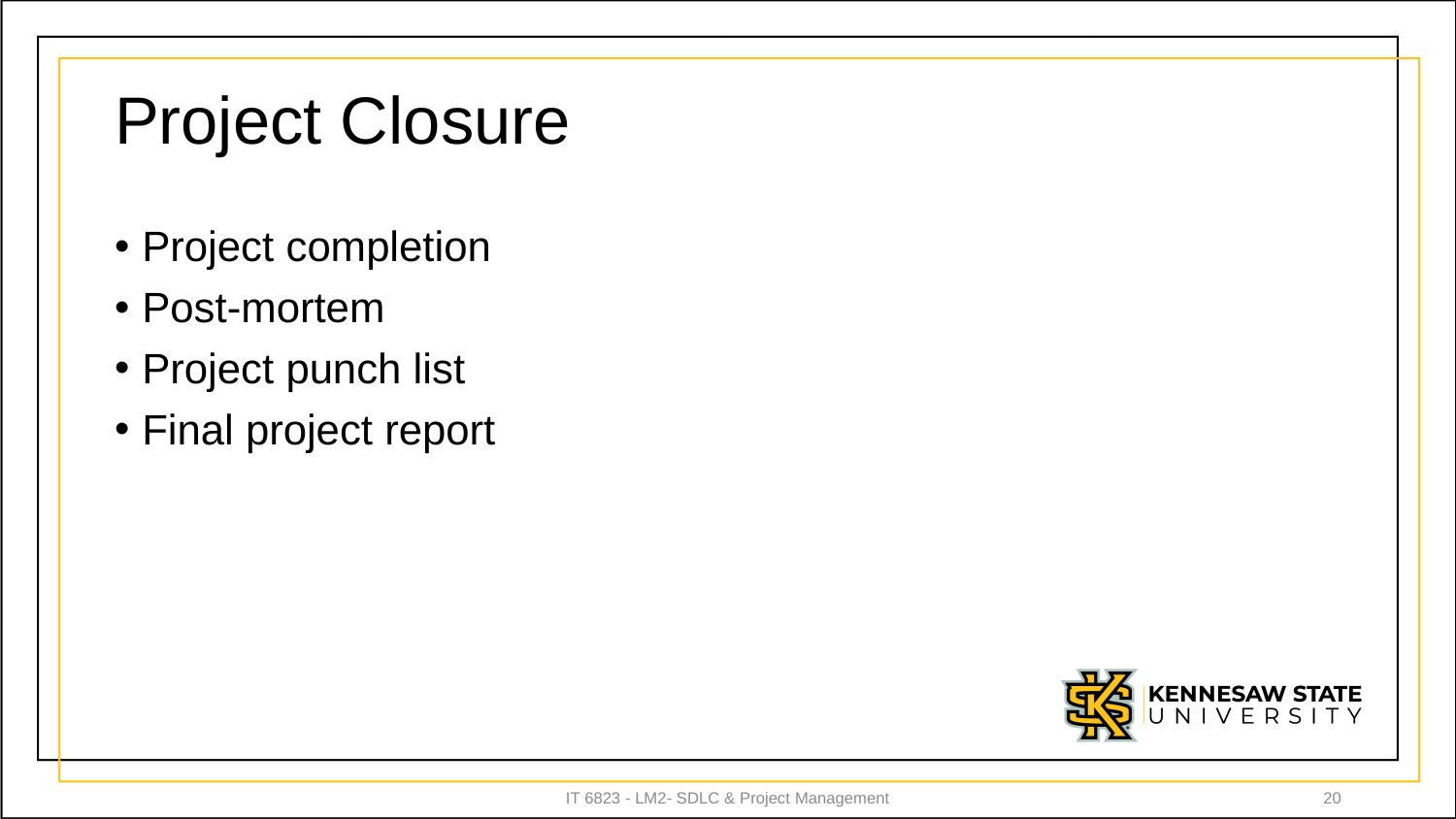

# Project Closure
Project completion
Post-mortem
Project punch list
Final project report
IT 6823 - LM2- SDLC & Project Management
20